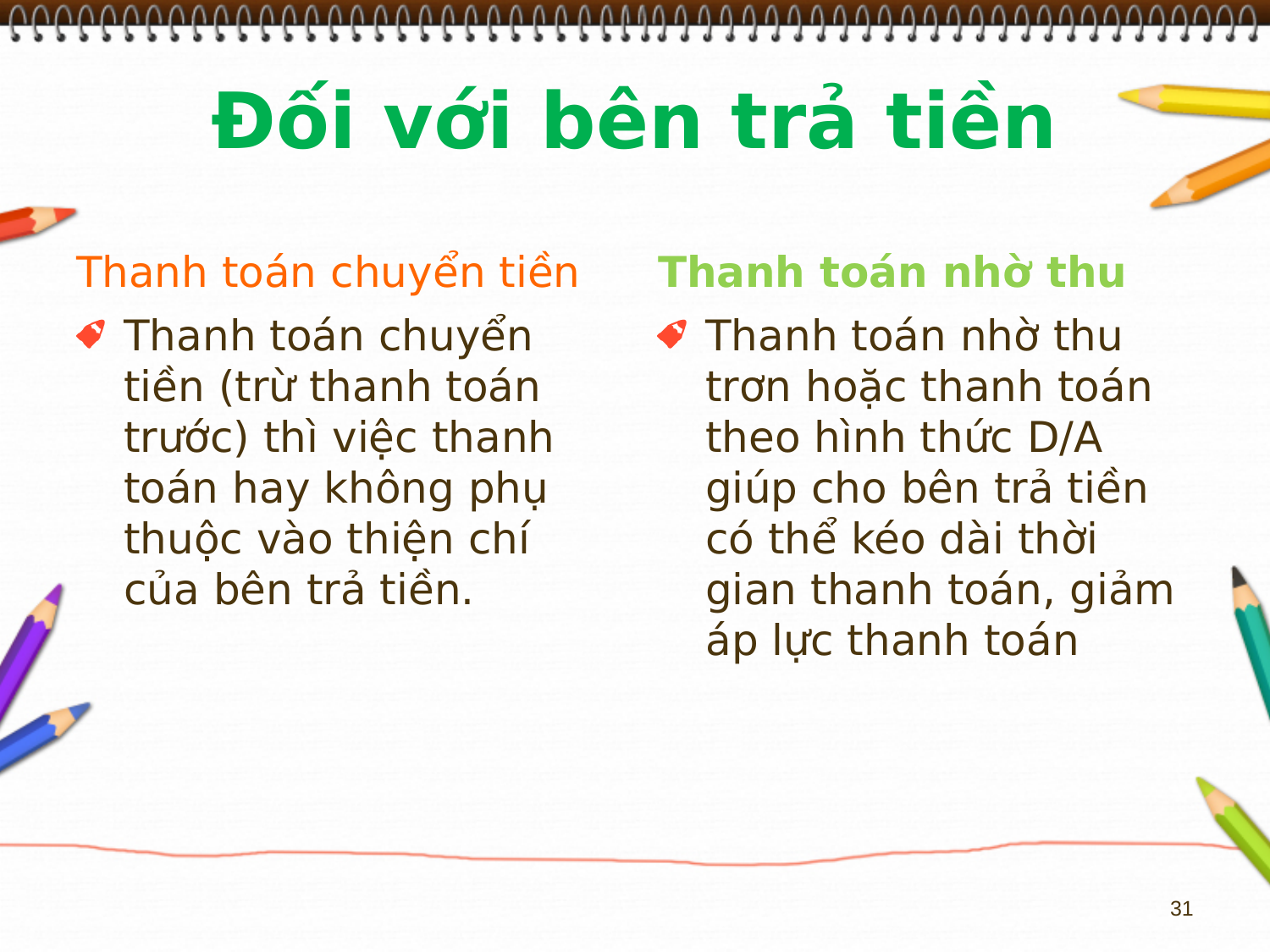

# Đối với bên trả tiền
Thanh toán chuyển tiền
Thanh toán nhờ thu
Thanh toán chuyển tiền (trừ thanh toán trước) thì việc thanh toán hay không phụ thuộc vào thiện chí của bên trả tiền.
Thanh toán nhờ thu trơn hoặc thanh toán theo hình thức D/A giúp cho bên trả tiền có thể kéo dài thời gian thanh toán, giảm áp lực thanh toán
31